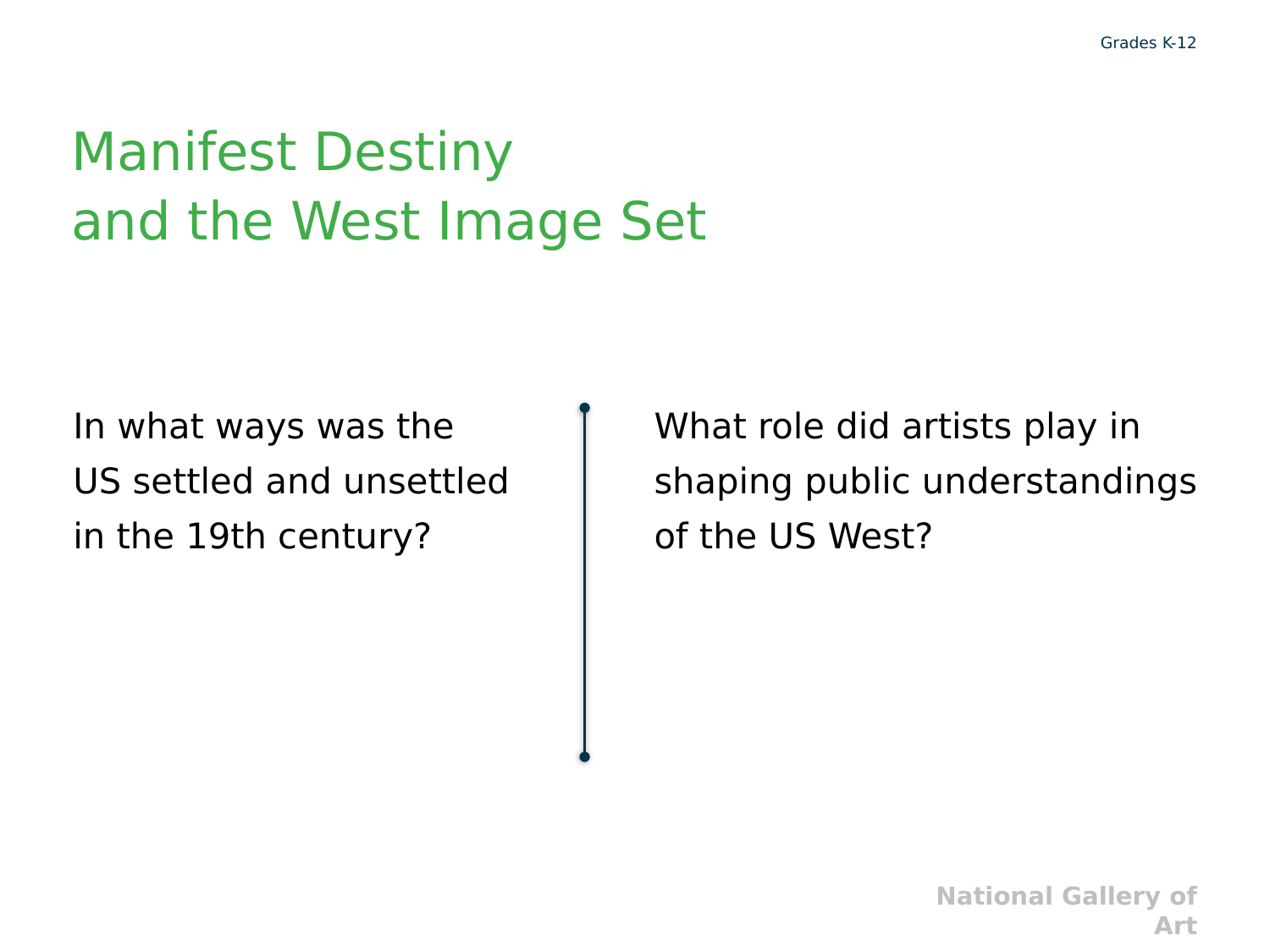

# Manifest Destiny and the West Image Set
In what ways was the
US settled and unsettled
in the 19th century?

What role did artists play in shaping public understandings of the US West?